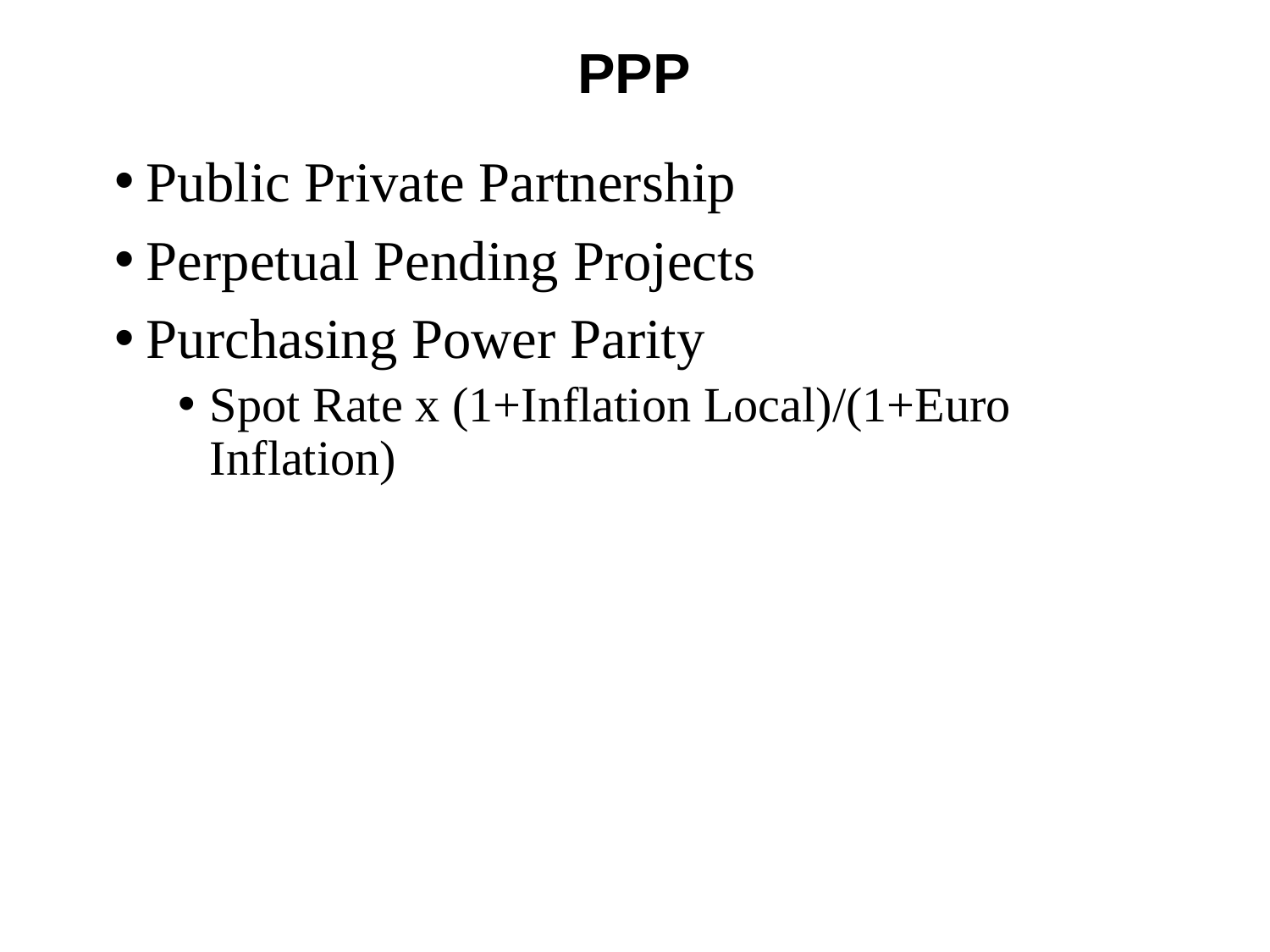

# PPP
Public Private Partnership
Perpetual Pending Projects
Purchasing Power Parity
Spot Rate x (1+Inflation Local)/(1+Euro Inflation)